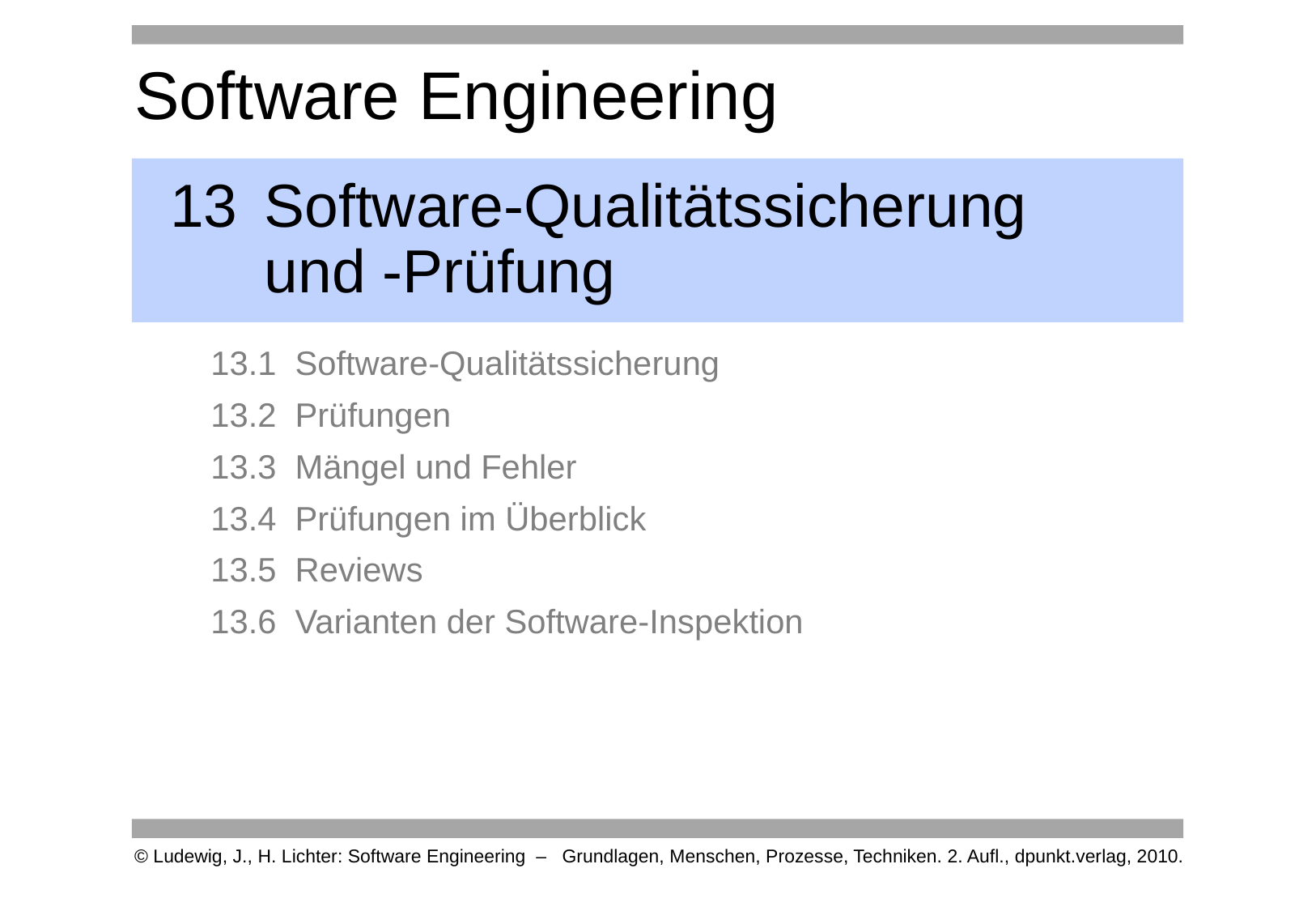

# 13	Software-Qualitätssicherung und -Prüfung
13.1  Software-Qualitätssicherung
13.2  Prüfungen
13.3  Mängel und Fehler
13.4  Prüfungen im Überblick
13.5  Reviews
13.6  Varianten der Software-Inspektion